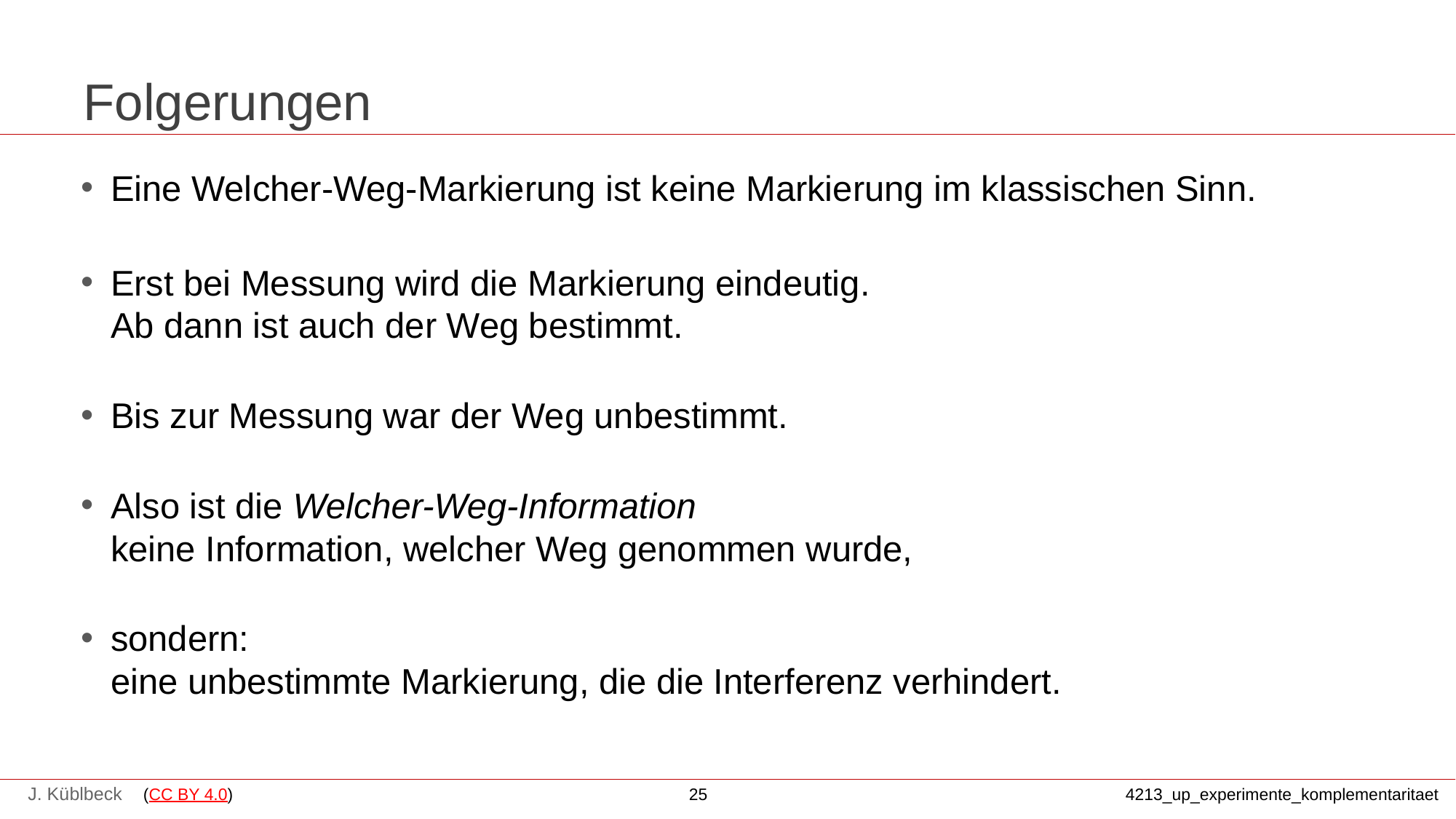

# Folgerungen
Eine Welcher-Weg-Markierung ist keine Markierung im klassischen Sinn.

Erst bei Messung wird die Markierung eindeutig.
Ab dann ist auch der Weg bestimmt.
Bis zur Messung war der Weg unbestimmt.
Also ist die Welcher-Weg-Information
keine Information, welcher Weg genommen wurde,
sondern:
eine unbestimmte Markierung, die die Interferenz verhindert.